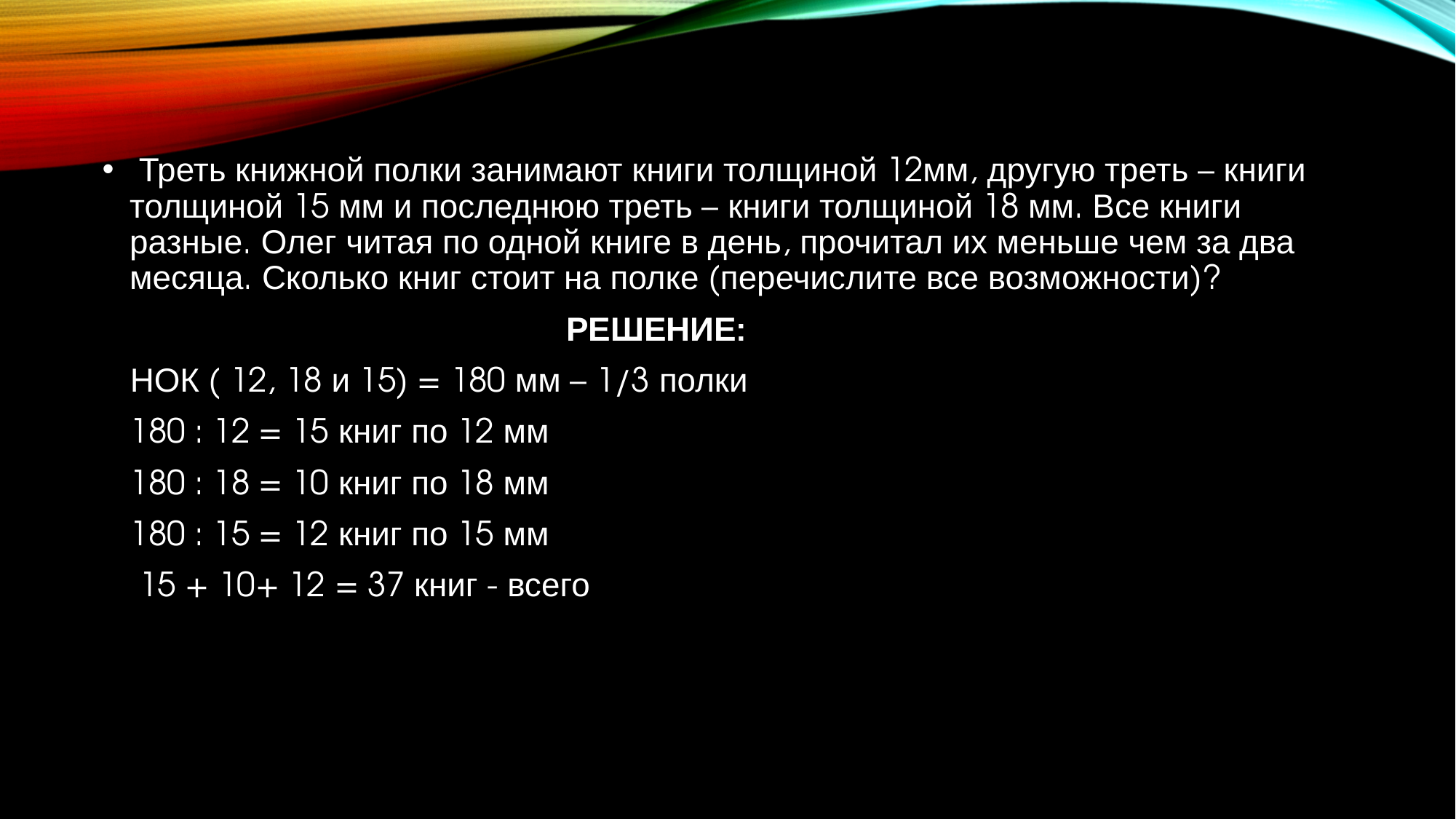

Треть книжной полки занимают книги толщиной 12мм, другую треть – книги толщиной 15 мм и последнюю треть – книги толщиной 18 мм. Все книги разные. Олег читая по одной книге в день, прочитал их меньше чем за два месяца. Сколько книг стоит на полке (перечислите все возможности)?
                                                  РЕШЕНИЕ:
   НОК ( 12, 18 и 15) = 180 мм – 1/3 полки
   180 : 12 = 15 книг по 12 мм
   180 : 18 = 10 книг по 18 мм
   180 : 15 = 12 книг по 15 мм
    15 + 10+ 12 = 37 книг - всего